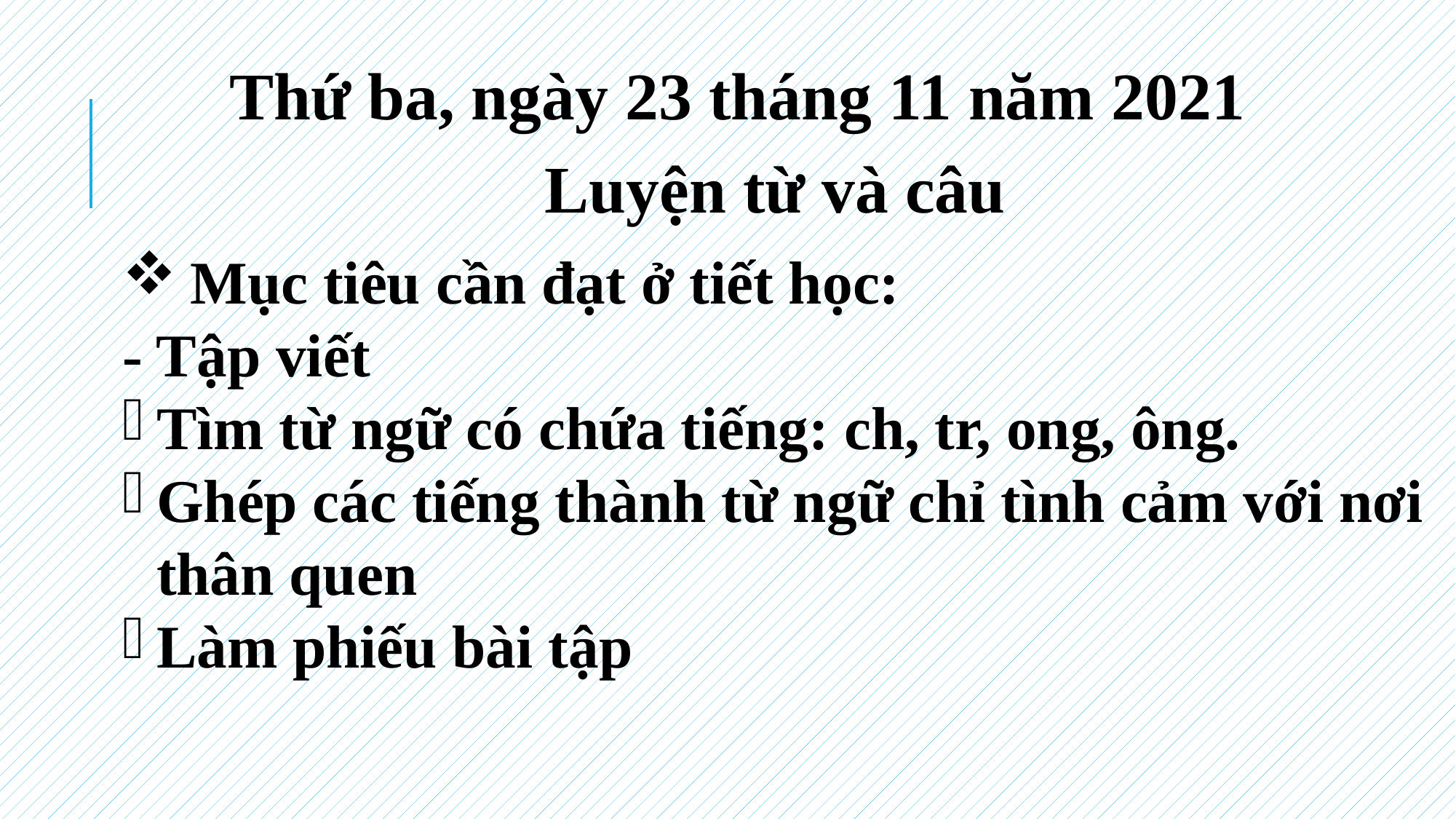

Thứ ba, ngày 23 tháng 11 năm 2021
Luyện từ và câu
Mục tiêu cần đạt ở tiết học:
- Tập viết
Tìm từ ngữ có chứa tiếng: ch, tr, ong, ông.
Ghép các tiếng thành từ ngữ chỉ tình cảm với nơi thân quen
Làm phiếu bài tập